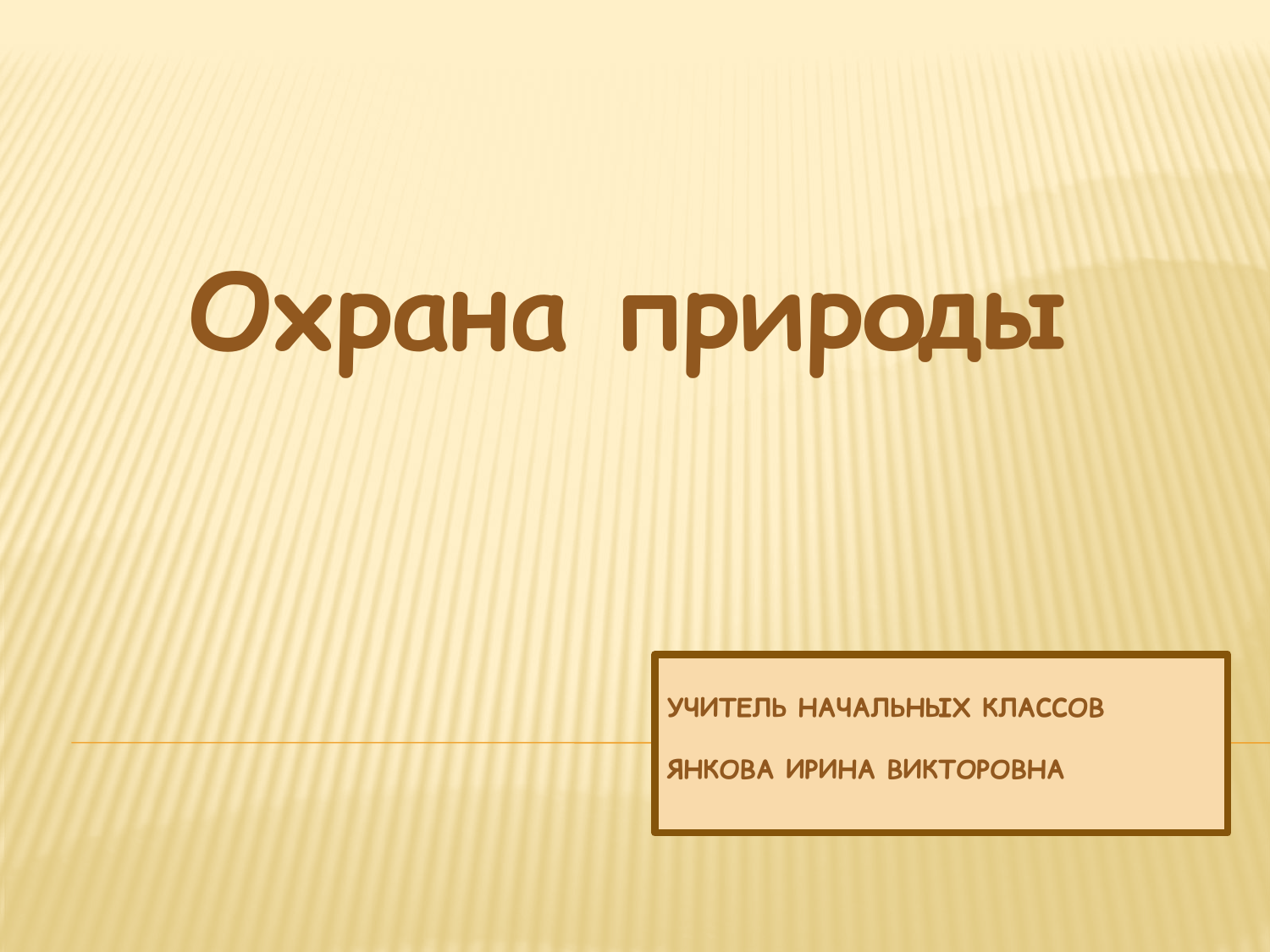

Охрана природы
# Учитель начальных классов Янкова Ирина Викторовна